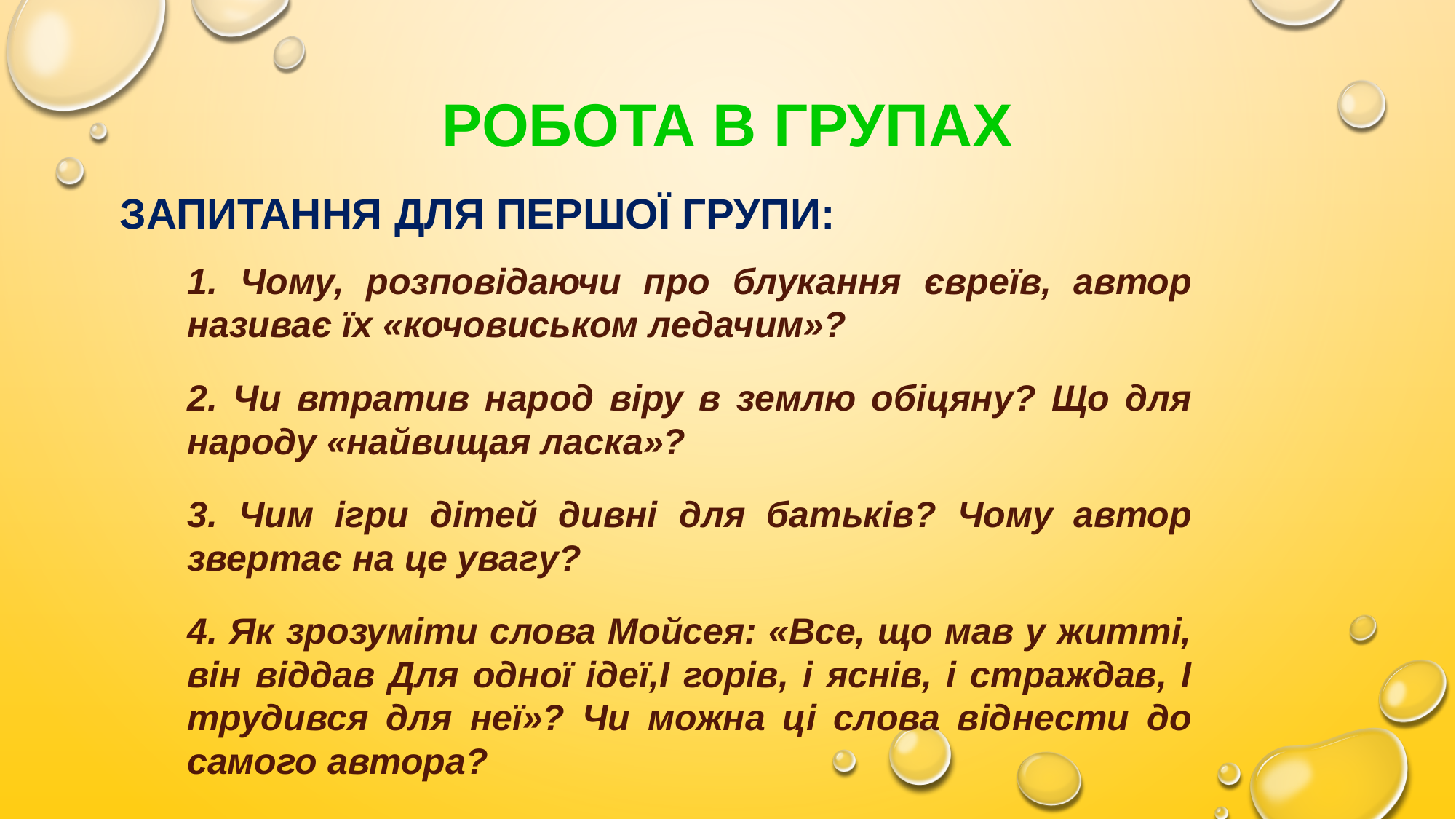

# Робота в групах
Запитання для першої групи:

| 1. Чому, розповідаючи про блукання євреїв, автор називає їх «кочовиськом ледачим»? |
| --- |
| 2. Чи втратив народ віру в землю обіцяну? Що для народу «найвищая ласка»? |
| 3. Чим ігри дітей дивні для батьків? Чому автор звертає на це увагу? |
| 4. Як зрозуміти слова Мойсея: «Все, що мав у житті, він віддав Для одної ідеї,І горів, і яснів, і страждав, І трудився для неї»? Чи можна ці слова віднести до самого автора? |